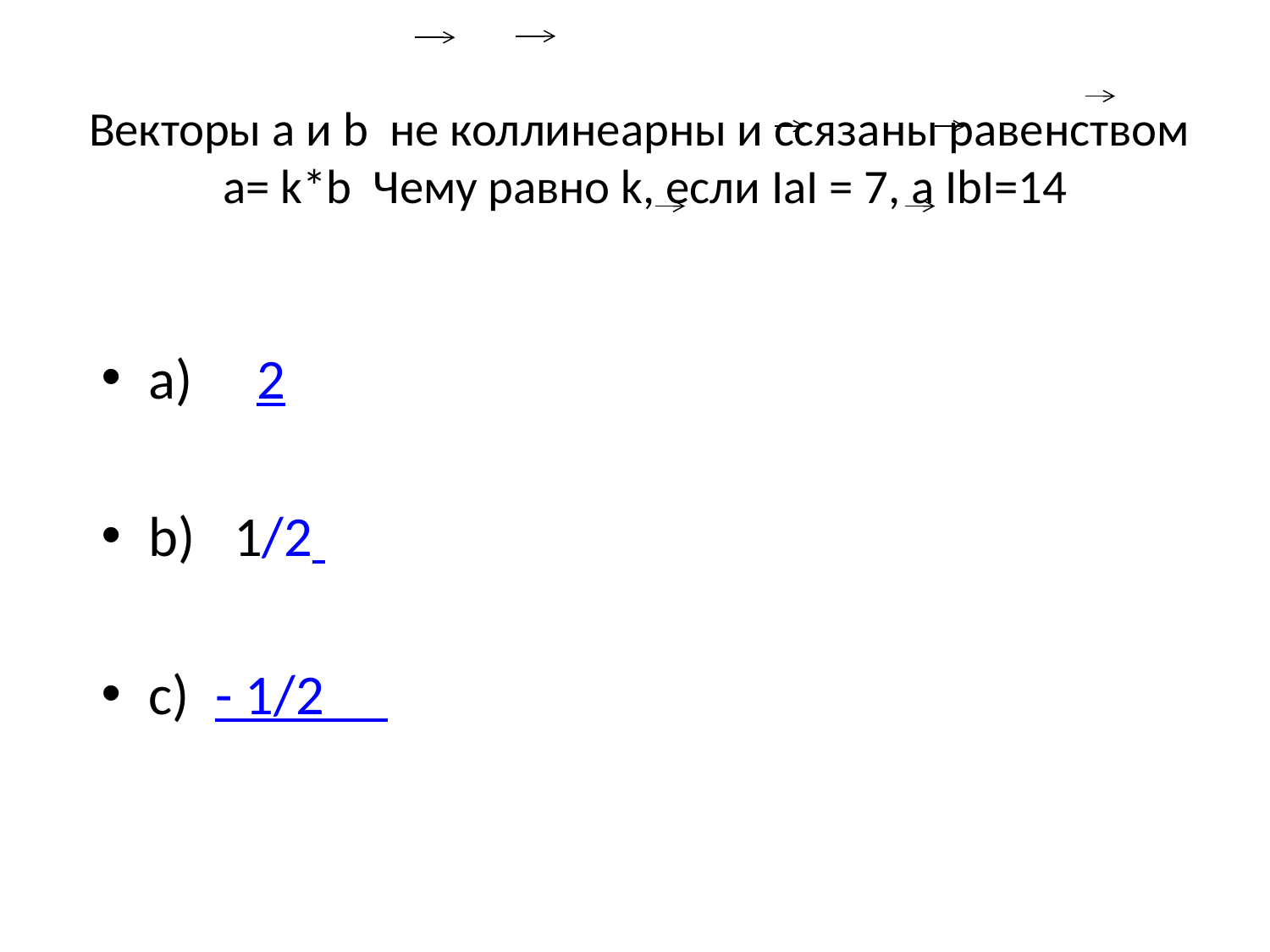

# Векторы а и b  не коллинеарны и ссязаны равенством  a= k*b  Чему равно k, если IaI = 7, а IbI=14
a)     2

b)   1/2

c)  - 1/2